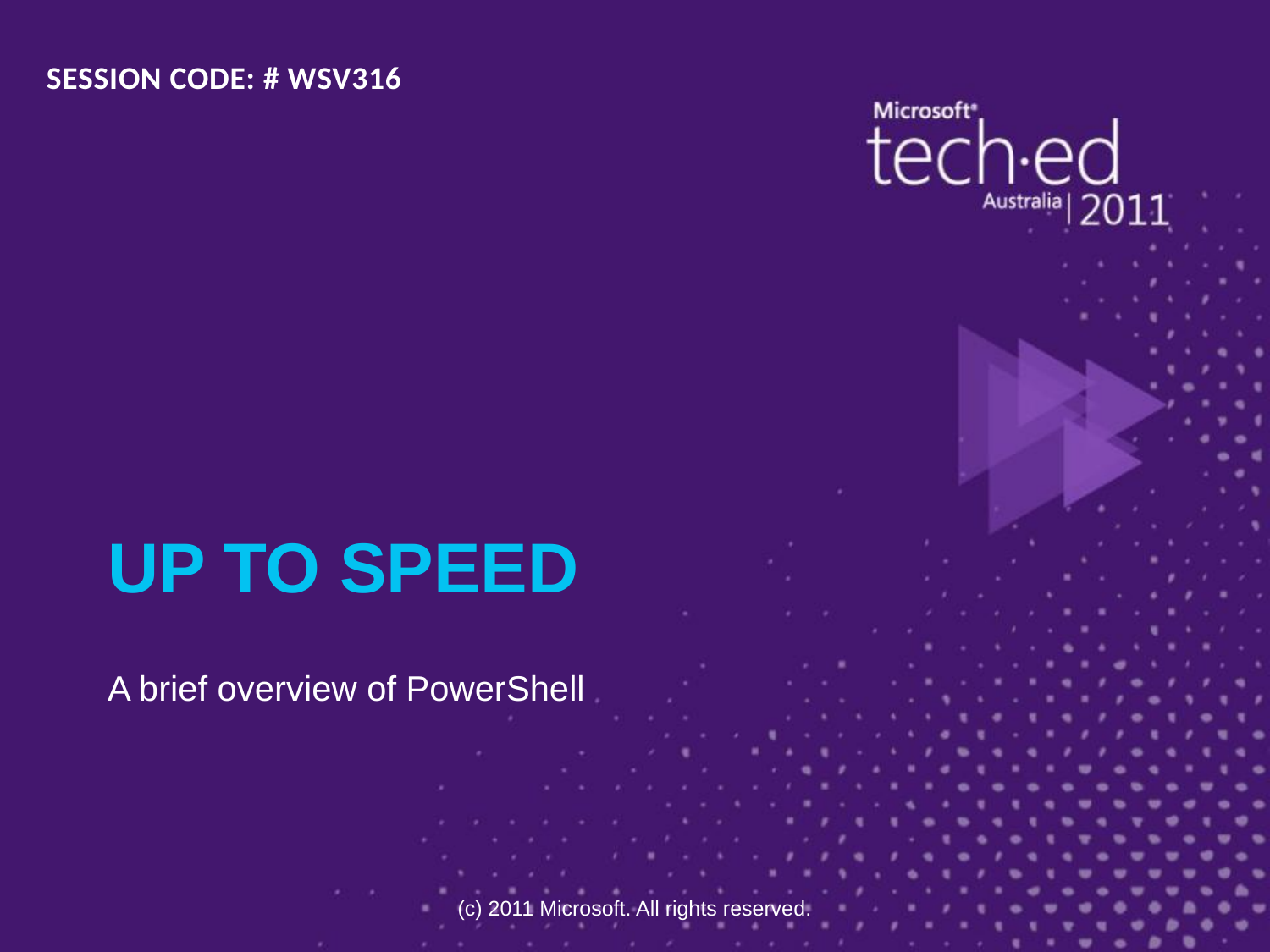

SESSION CODE: # WSV316
A brief overview of PowerShell
# Up To Speed
(c) 2011 Microsoft. All rights reserved.